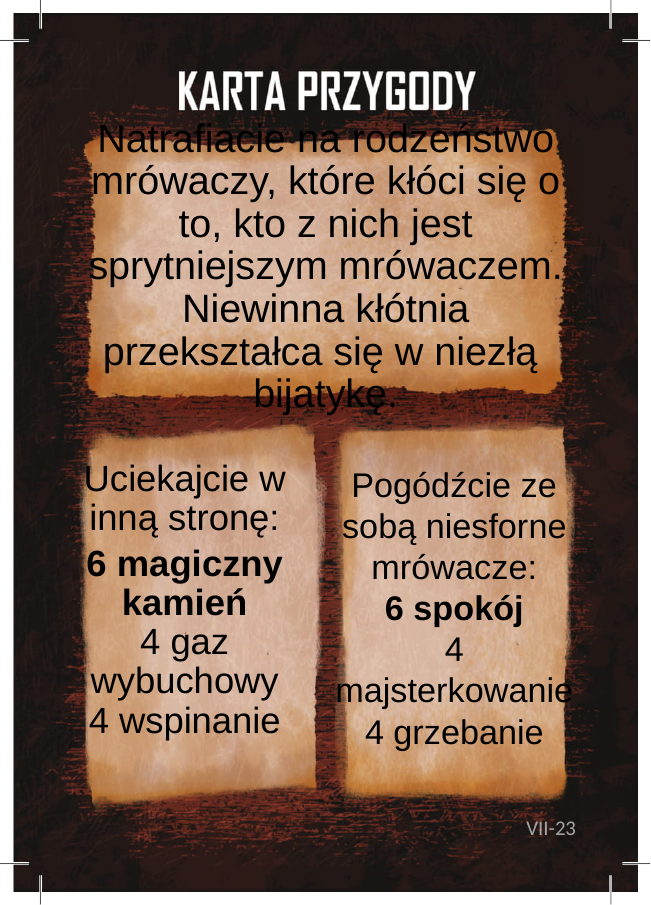

# Natrafiacie na rodzeństwo mrówaczy, które kłóci się o to, kto z nich jest sprytniejszym mrówaczem. Niewinna kłótnia przekształca się w niezłą  bijatykę.
Uciekajcie w inną stronę:
6 magiczny kamień
4 gaz wybuchowy
4 wspinanie
Pogódźcie ze sobą niesforne mrówacze:
6 spokój
4 majsterkowanie
4 grzebanie
VII-23